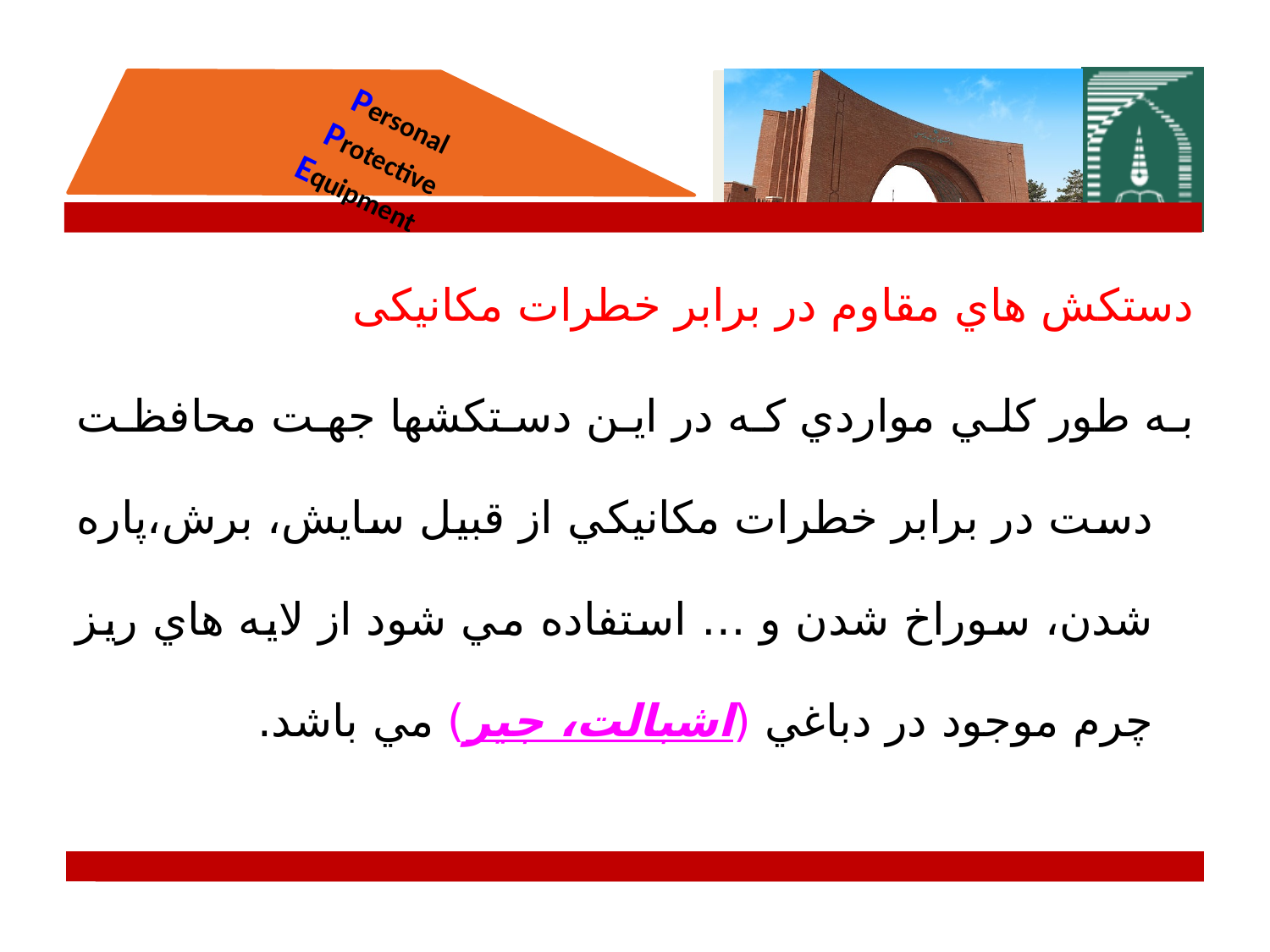

دستكش هاي مقاوم در برابر خطرات مكانيكی
به طور كلي مواردي كه در اين دستكشها جهت محافظت دست در برابر خطرات مكانيكي از قبيل سايش، برش،‌پاره شدن،‌ سوراخ شدن و … استفاده مي شود از لايه هاي ريز چرم موجود در دباغي (اشبالت، جير) مي باشد.